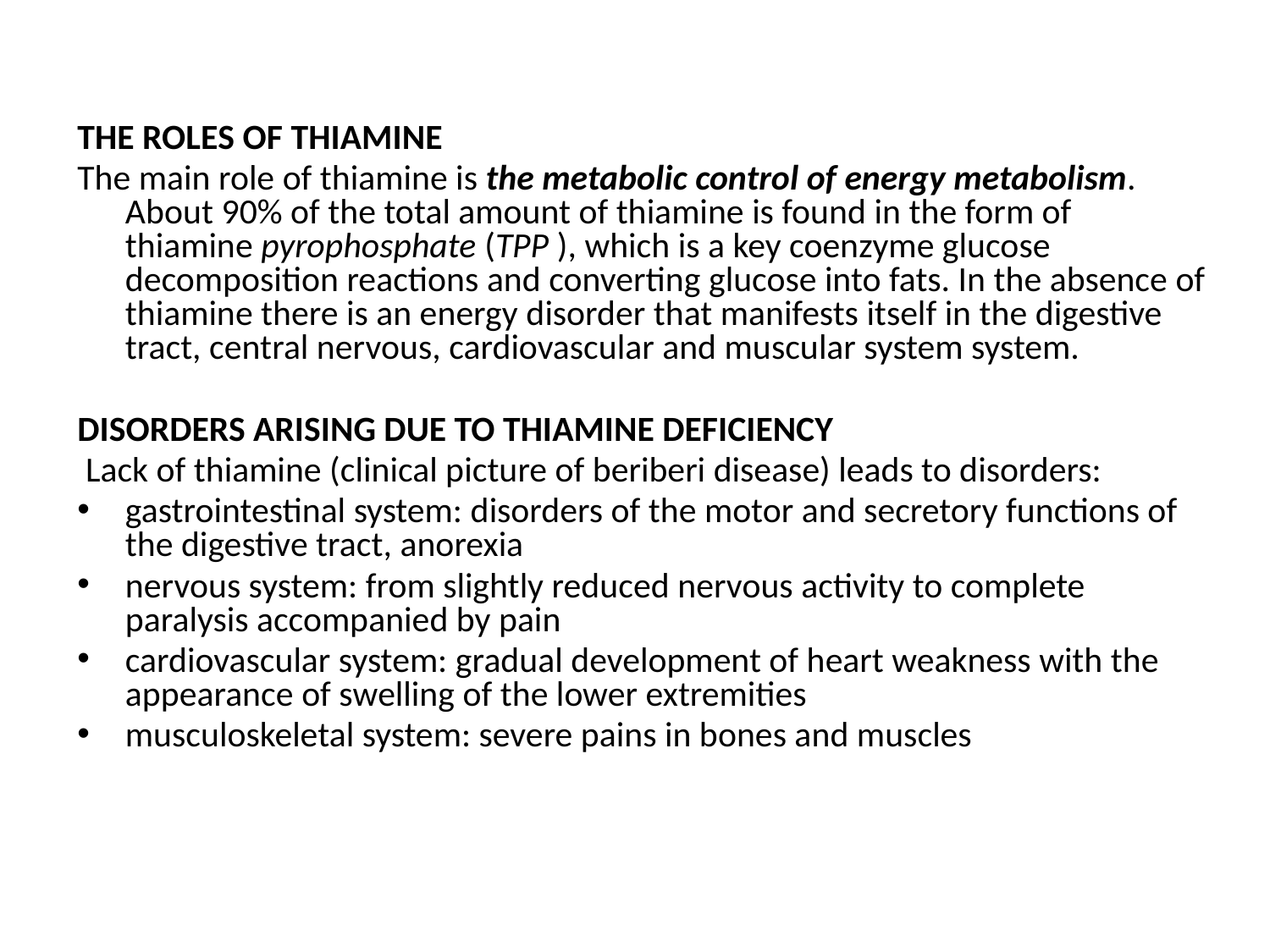

THE ROLES OF THIAMINE
The main role of thiamine is the metabolic control of energy metabolism. About 90% of the total amount of thiamine is found in the form of thiamine pyrophosphate (TPP ), which is a key coenzyme glucose decomposition reactions and converting glucose into fats. In the absence of thiamine there is an energy disorder that manifests itself in the digestive tract, central nervous, cardiovascular and muscular system system.

DISORDERS ARISING DUE TO THIAMINE DEFICIENCY
 Lack of thiamine (clinical picture of beriberi disease) leads to disorders:
gastrointestinal system: disorders of the motor and secretory functions of the digestive tract, anorexia
nervous system: from slightly reduced nervous activity to complete paralysis accompanied by pain
cardiovascular system: gradual development of heart weakness with the appearance of swelling of the lower extremities
musculoskeletal system: severe pains in bones and muscles